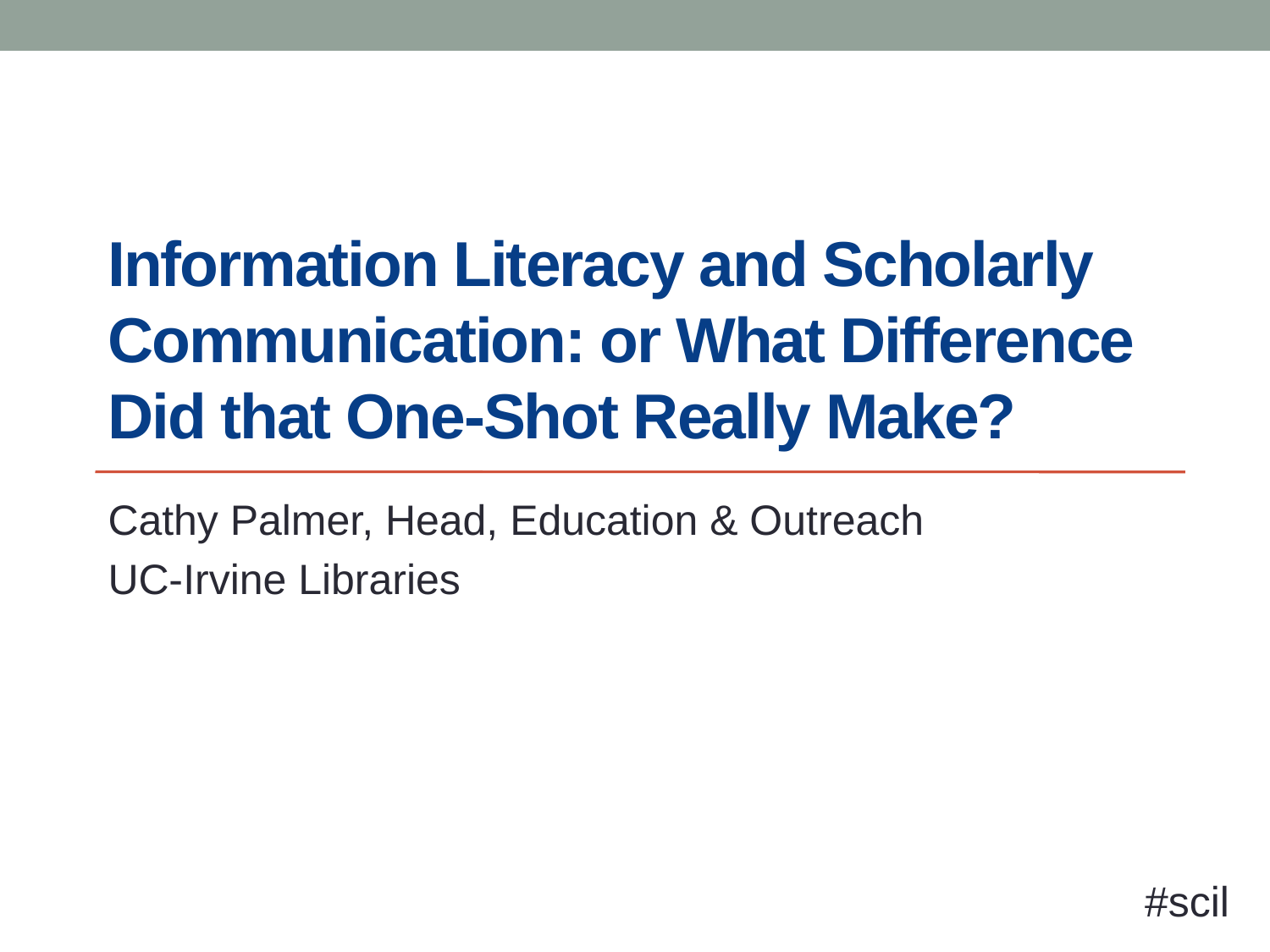

# Information Literacy and Scholarly Communication: or What Difference Did that One-Shot Really Make?
Cathy Palmer, Head, Education & Outreach
UC-Irvine Libraries
#scil